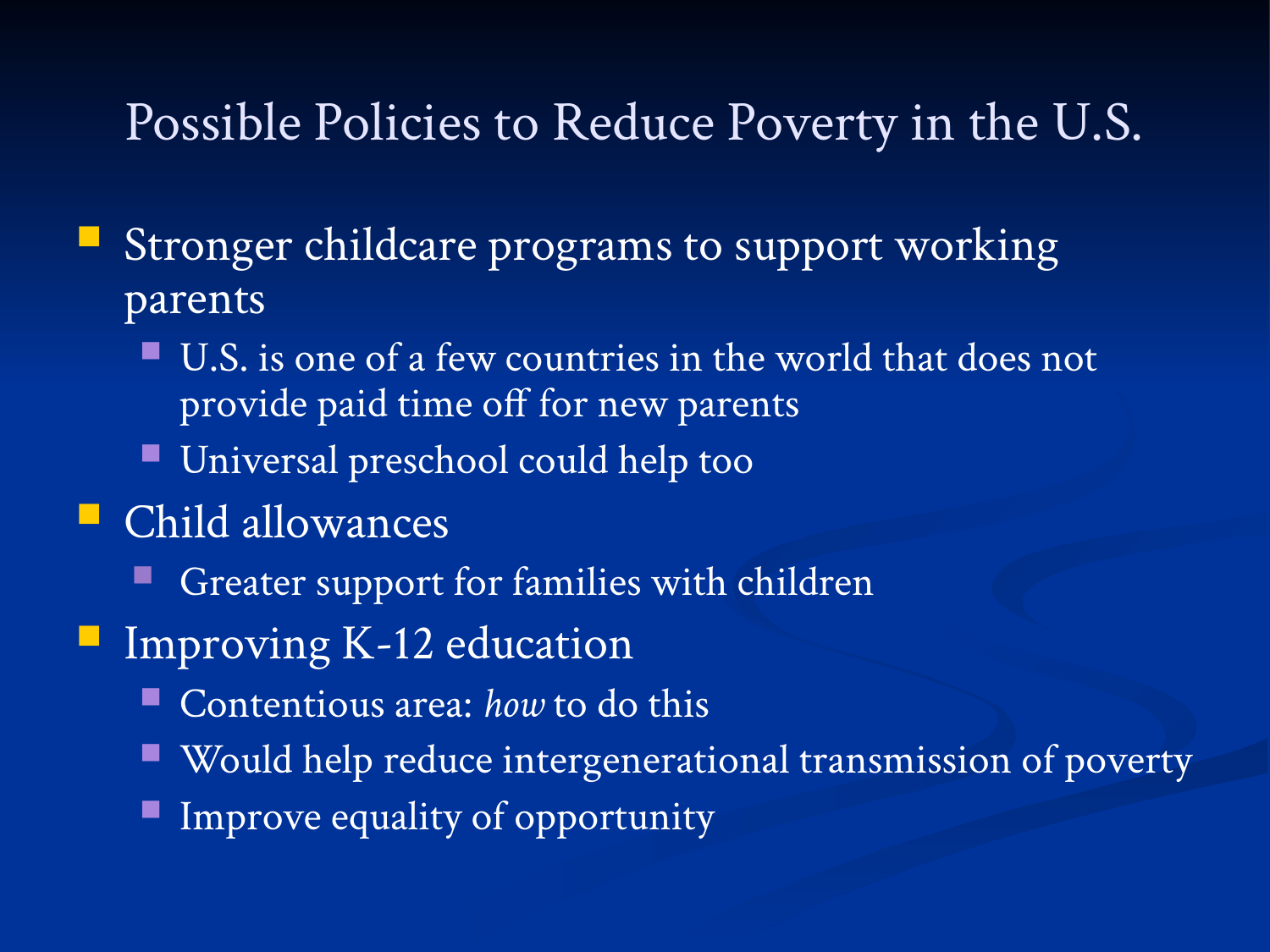

Possible Policies to Reduce Poverty in the U.S.
# Stronger childcare programs to support working parents
U.S. is one of a few countries in the world that does not provide paid time off for new parents
Universal preschool could help too
Child allowances
Greater support for families with children
Improving K-12 education
Contentious area: how to do this
Would help reduce intergenerational transmission of poverty
Improve equality of opportunity